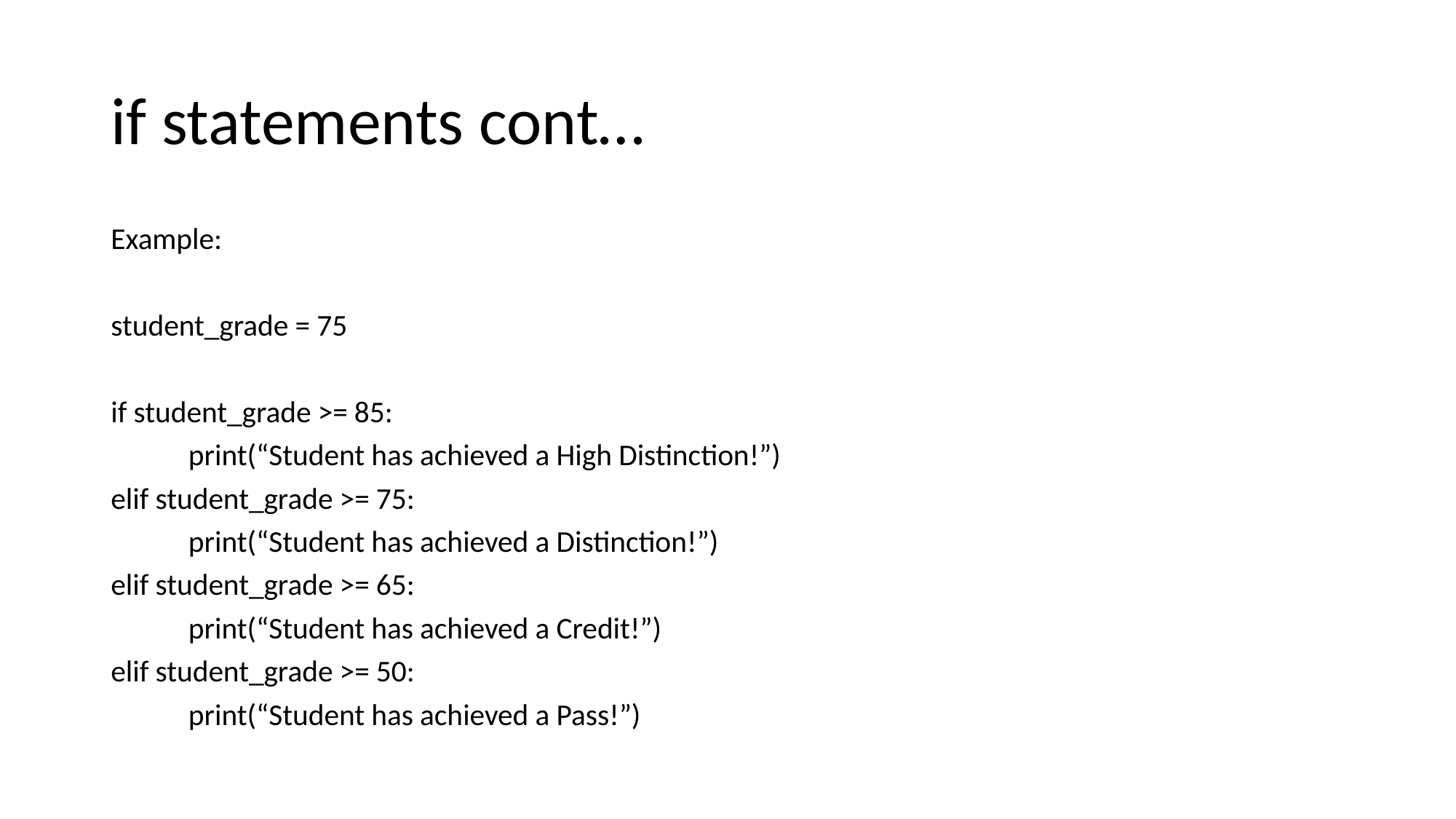

# if statements cont…
Example:

student_grade = 75

if student_grade >= 85:
	print(“Student has achieved a High Distinction!”)
elif student_grade >= 75:
	print(“Student has achieved a Distinction!”)
elif student_grade >= 65:
	print(“Student has achieved a Credit!”)
elif student_grade >= 50:
	print(“Student has achieved a Pass!”)